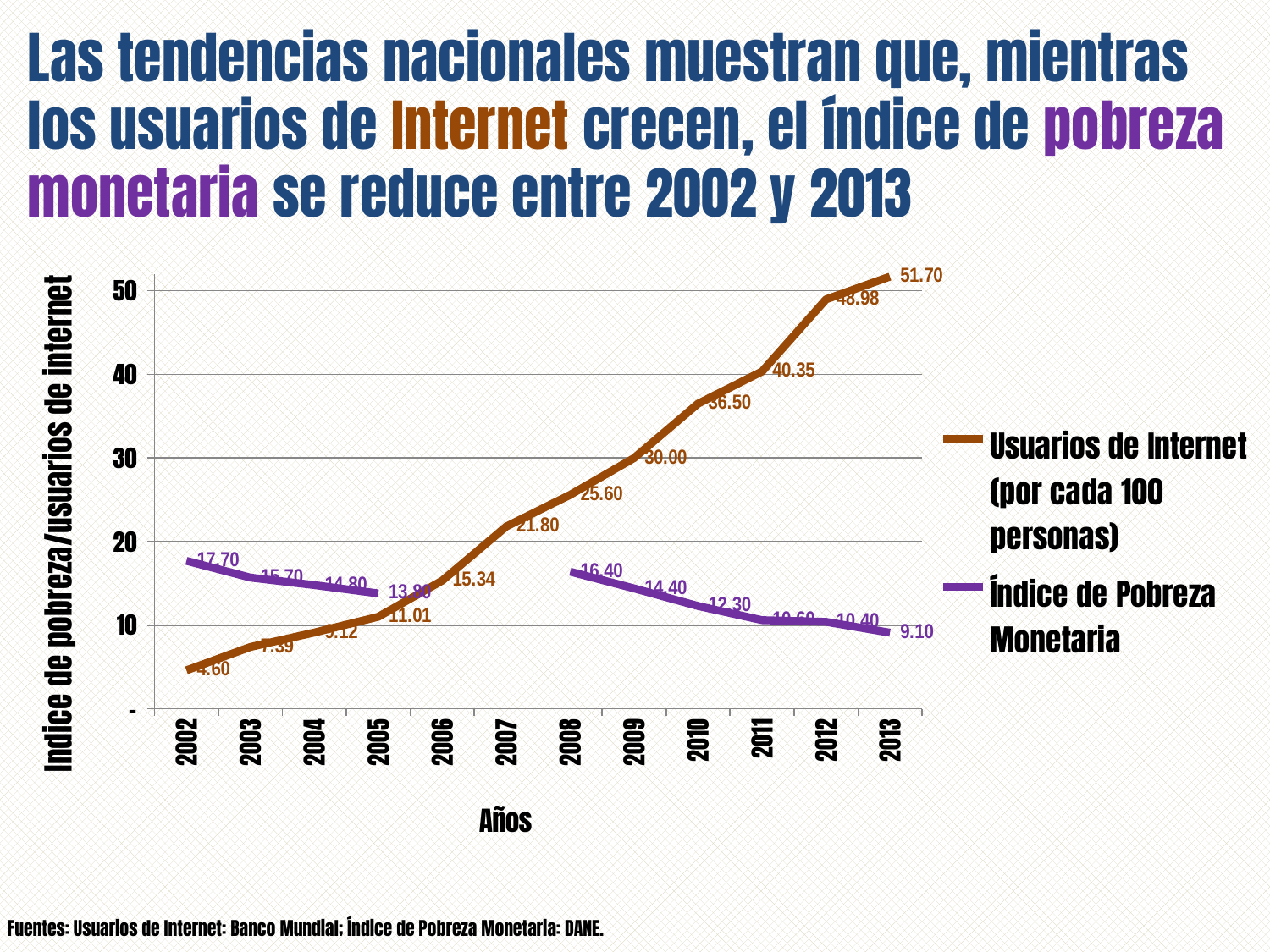

Las tendencias nacionales muestran que, mientras los usuarios de Internet crecen, el índice de pobreza monetaria se reduce entre 2002 y 2013

### Chart

| Category | Usuarios de Internet (por cada 100 personas) | Índice de Pobreza Monetaria  |
|---|---|---|
| 2002 | 4.6 | 17.7 |
| 2003 | 7.38892371052557 | 15.7 |
| 2004 | 9.1186903029666 | 14.8 |
| 2005 | 11.0072638904585 | 13.8 |
| 2006 | 15.3416745365682 | None |
| 2007 | 21.8 | None |
| 2008 | 25.6 | 16.4 |
| 2009 | 30.0 | 14.4 |
| 2010 | 36.5 | 12.3 |
| 2011 | 40.3509157546318 | 10.6 |
| 2012 | 48.98 | 10.4 |
| 2013 | 51.7 | 9.1 |
Indice de pobreza/usuarios de internet
Fuentes: Usuarios de Internet: Banco Mundial; Índice de Pobreza Monetaria: DANE.